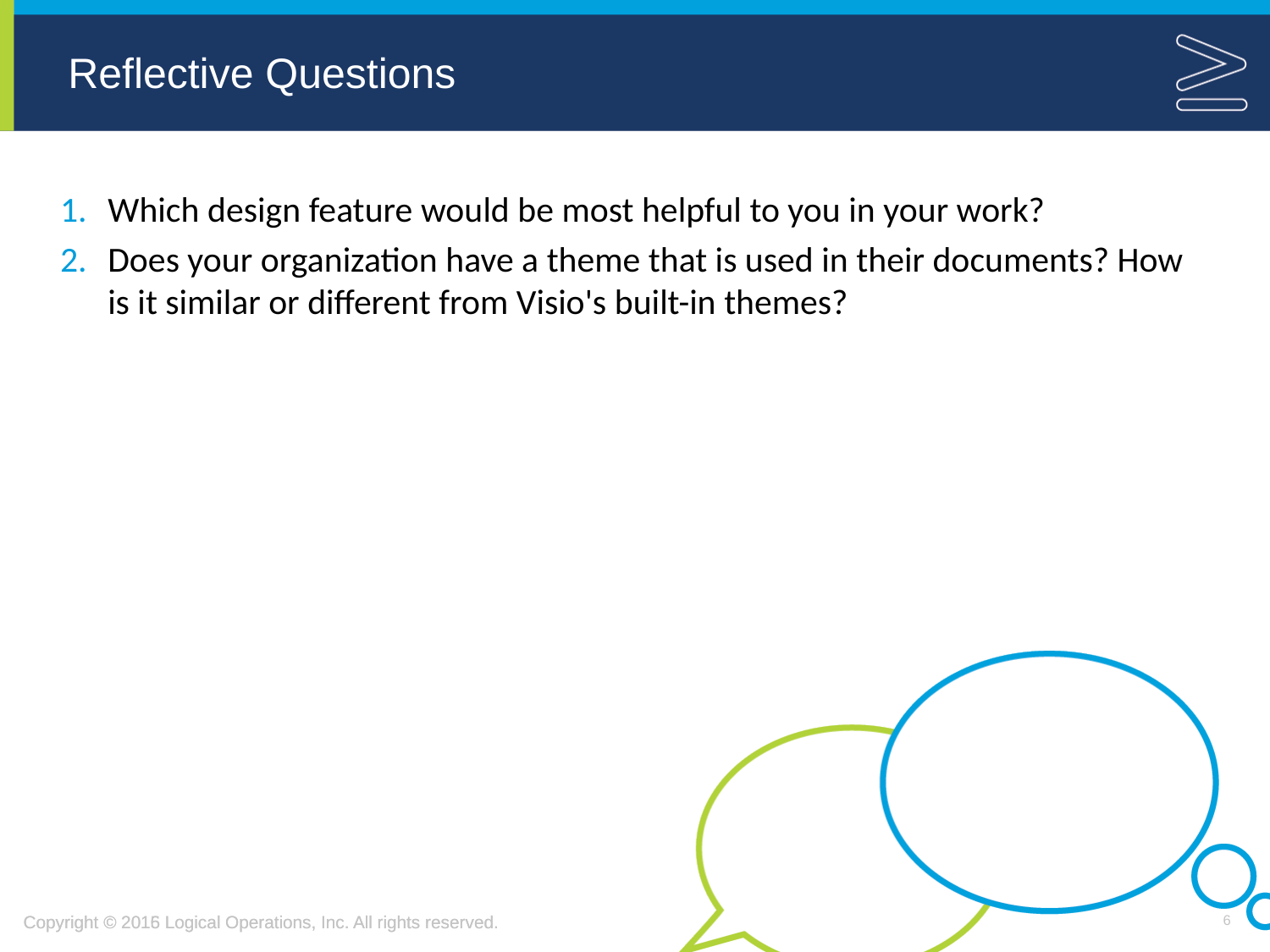

# Reflective Questions
Which design feature would be most helpful to you in your work?
Does your organization have a theme that is used in their documents? How is it similar or different from Visio's built-in themes?
6